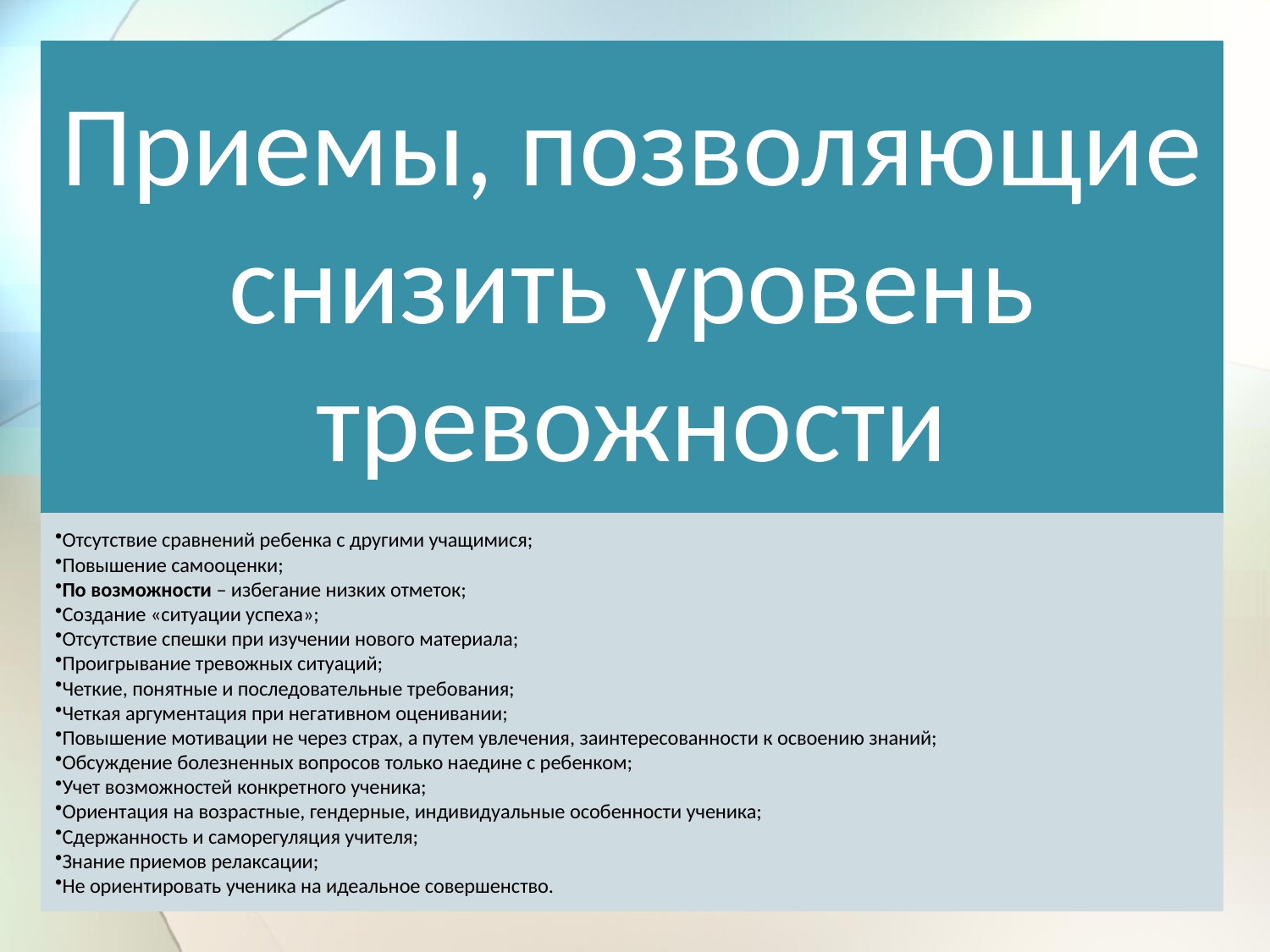

Приемы, позволяющие снизить уровень тревожности
Повышение самооценки;
По возможности – избегание низких отметок;
Создание «ситуации успеха»;
Отсутствие спешки при изучении нового материала;
Проигрывание тревожных ситуаций;
Четкие, понятные и последовательные требования;
Четкая аргументация при негативном оценивании;
Повышение мотивации не через страх, а путем увлечения, заинтересованности к освоению знаний;
Отсутствие сравнений ребенка с другими учащимися;
Обсуждение болезненных вопросов только наедине с ребенком;
Учет возможностей конкретного ученика;
Ориентация на возрастные, гендерные, индивидуальные особенности ученика;
Сдержанность и саморегуляция учителя;
Знание приемов релаксации;
Не ориентировать ученика на идеальное совершенство.